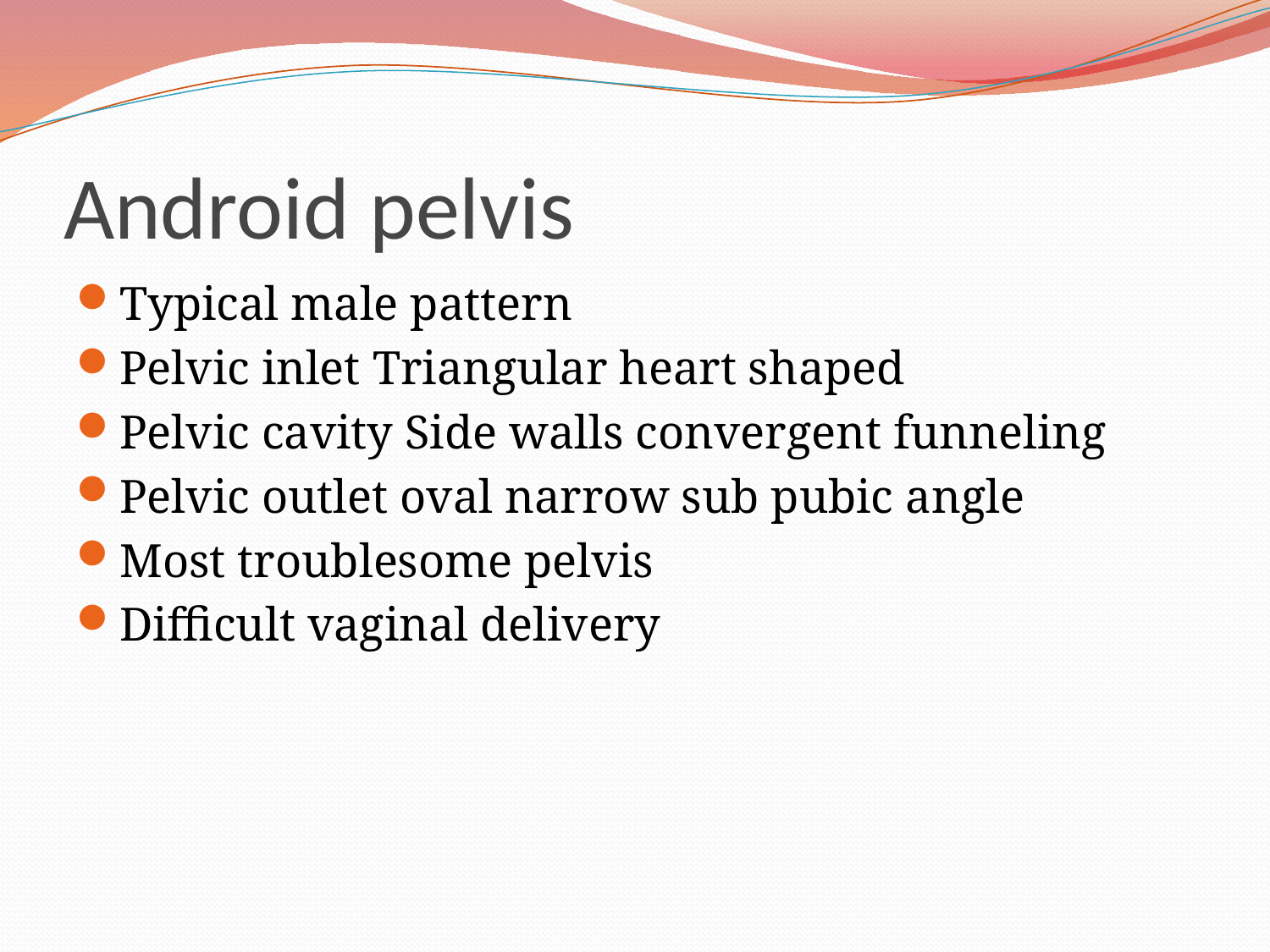

# Android pelvis
Typical male pattern
Pelvic inlet Triangular heart shaped
Pelvic cavity Side walls convergent funneling
Pelvic outlet oval narrow sub pubic angle
Most troublesome pelvis
Difficult vaginal delivery